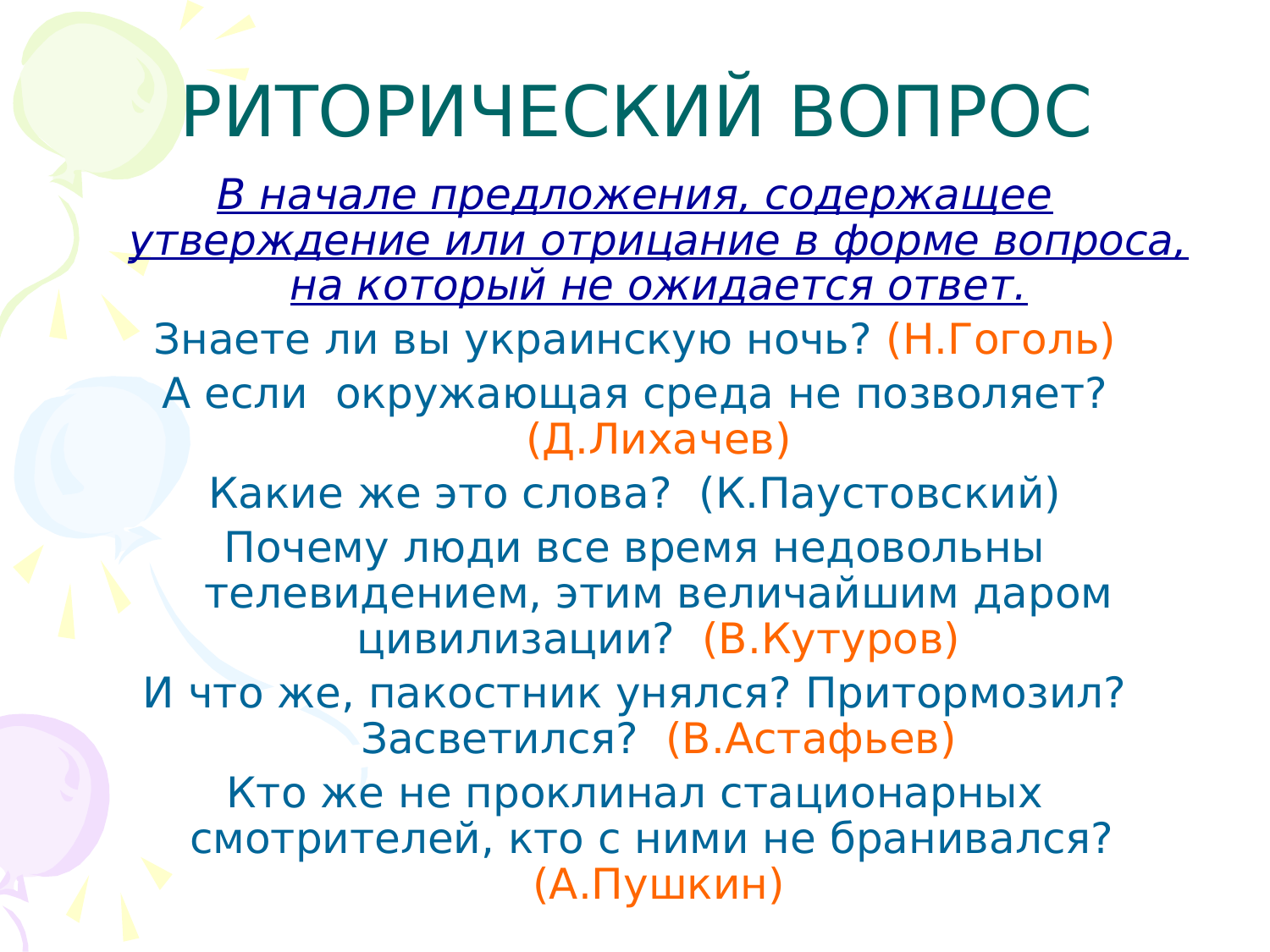

# РИТОРИЧЕСКИЙ ВОПРОС
В начале предложения, содержащее утверждение или отрицание в форме вопроса, на который не ожидается ответ.
Знаете ли вы украинскую ночь? (Н.Гоголь)
А если  окружающая среда не позволяет? (Д.Лихачев)
Какие же это слова?  (К.Паустовский)
Почему люди все время недовольны телевидением, этим величайшим даром цивилизации?  (В.Кутуров)
И что же, пакостник унялся? Притормозил? Засветился?  (В.Астафьев)
Кто же не проклинал стационарных смотрителей, кто с ними не бранивался?  (А.Пушкин)